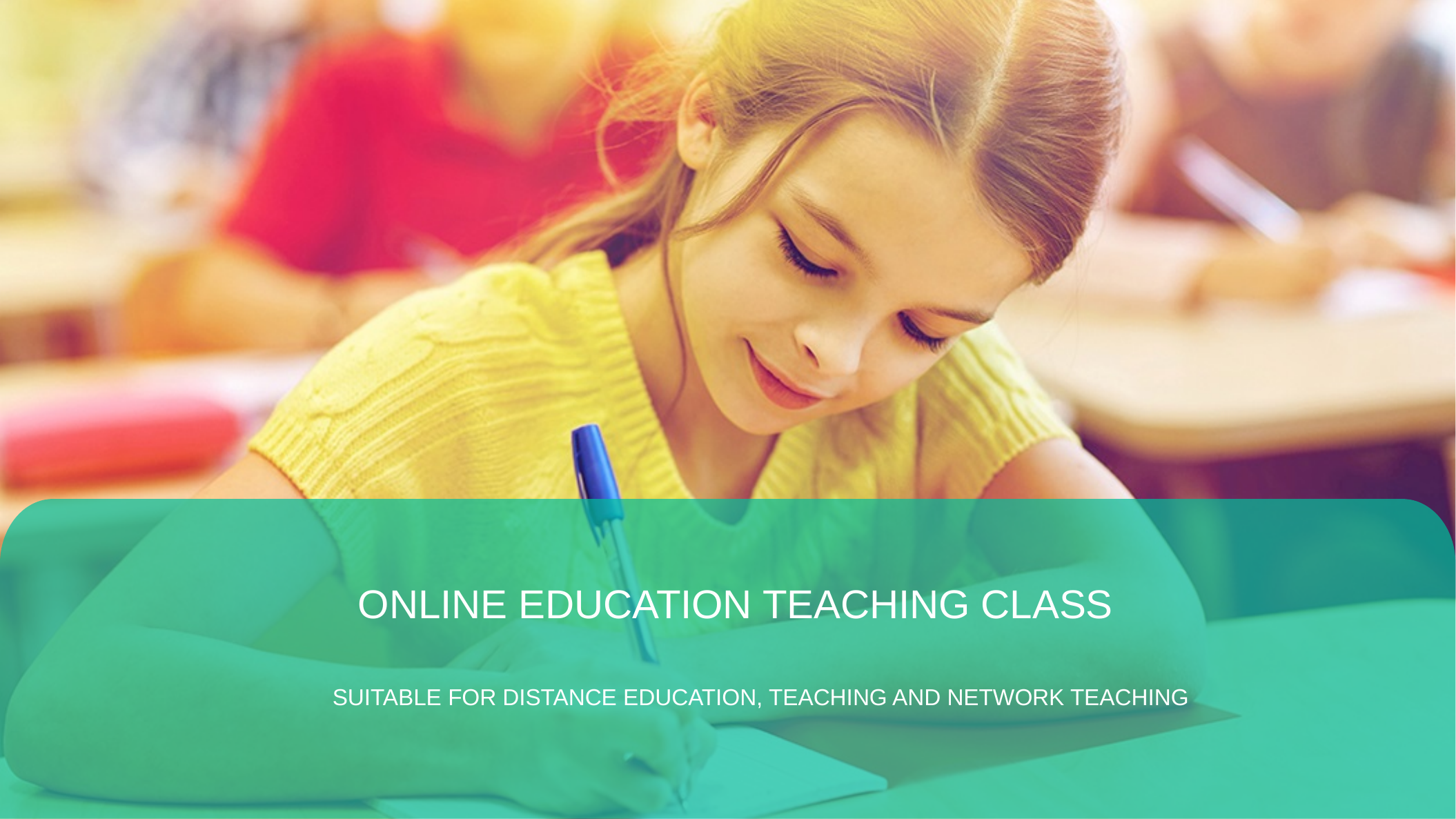

ONLINE EDUCATION TEACHING CLASS
Suitable for distance education, teaching and network teaching